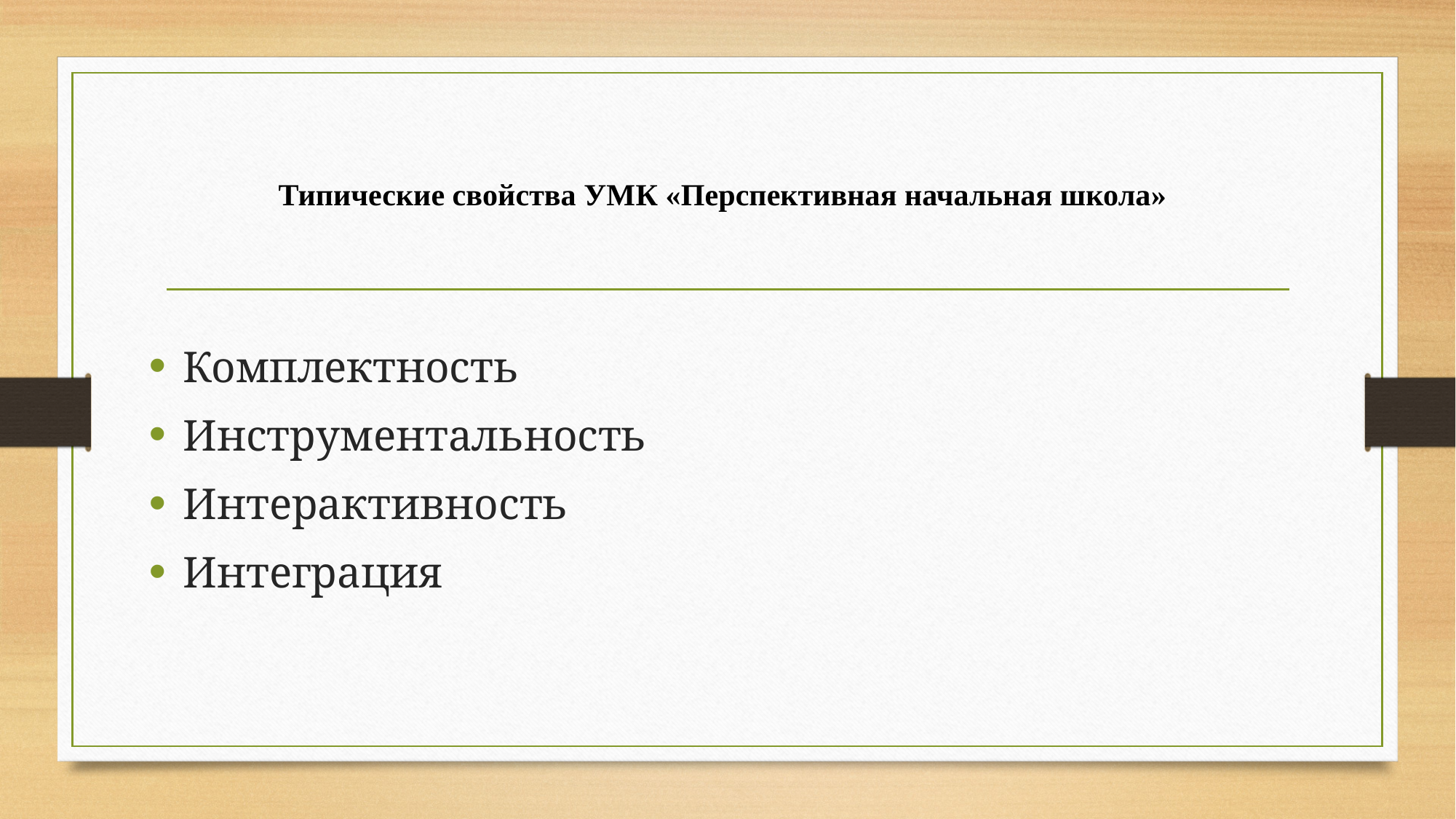

# Типические свойства УМК «Перспективная начальная школа»
Комплектность
Инструментальность
Интерактивность
Интеграция